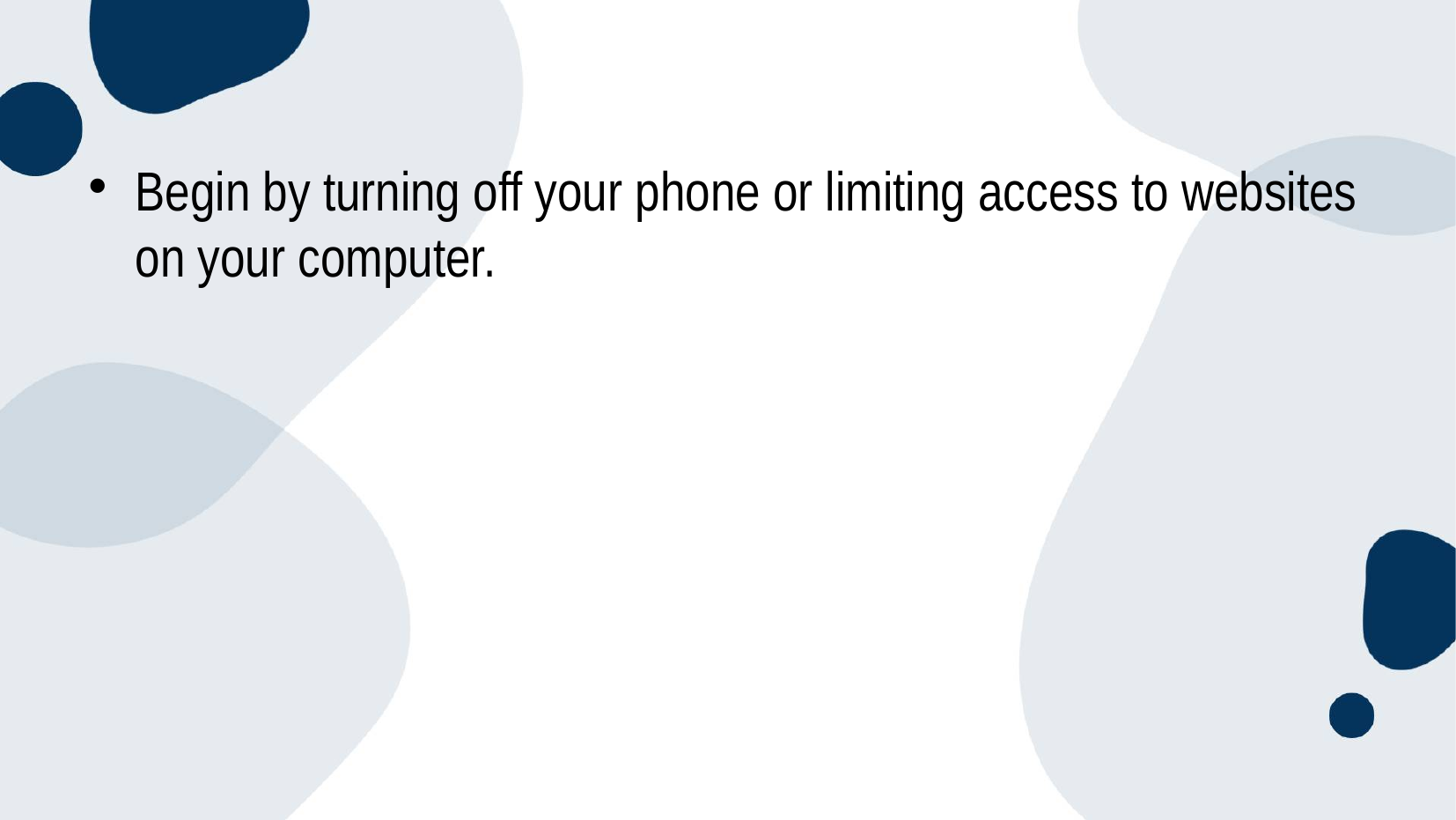

Begin by turning off your phone or limiting access to websites on your computer.